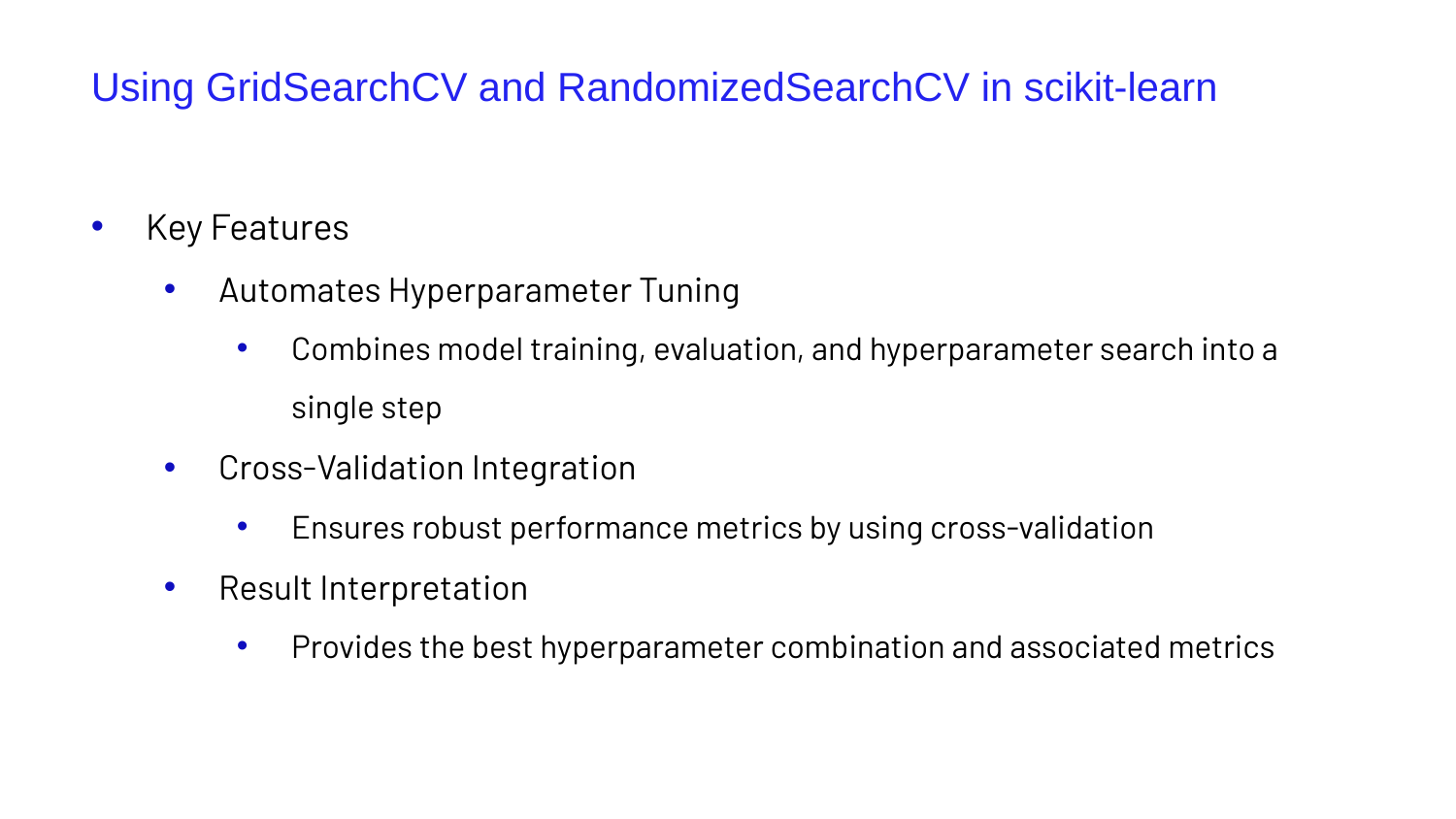

Using GridSearchCV and RandomizedSearchCV in scikit-learn
Key Features
Automates Hyperparameter Tuning
Combines model training, evaluation, and hyperparameter search into a single step
Cross-Validation Integration
Ensures robust performance metrics by using cross-validation
Result Interpretation
Provides the best hyperparameter combination and associated metrics